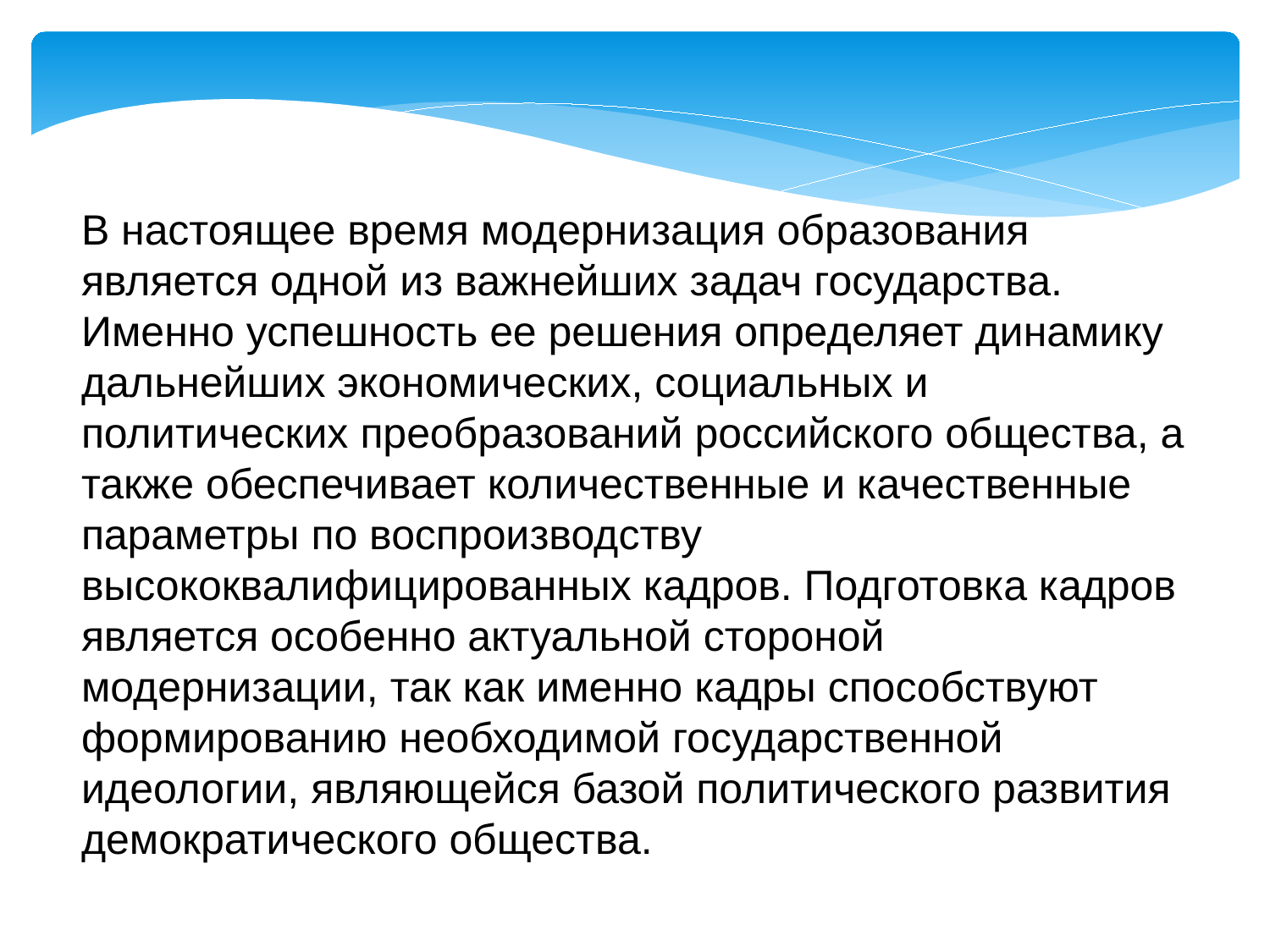

В настоящее время модернизация образования является одной из важнейших задач государства. Именно успешность ее решения определяет динамику дальнейших экономических, социальных и политических преобразований российского общества, а также обеспечивает количественные и качественные параметры по воспроизводству высококвалифицированных кадров. Подготовка кадров является особенно актуальной стороной модернизации, так как именно кадры способствуют формированию необходимой государственной идеологии, являющейся базой политического развития демократического общества.